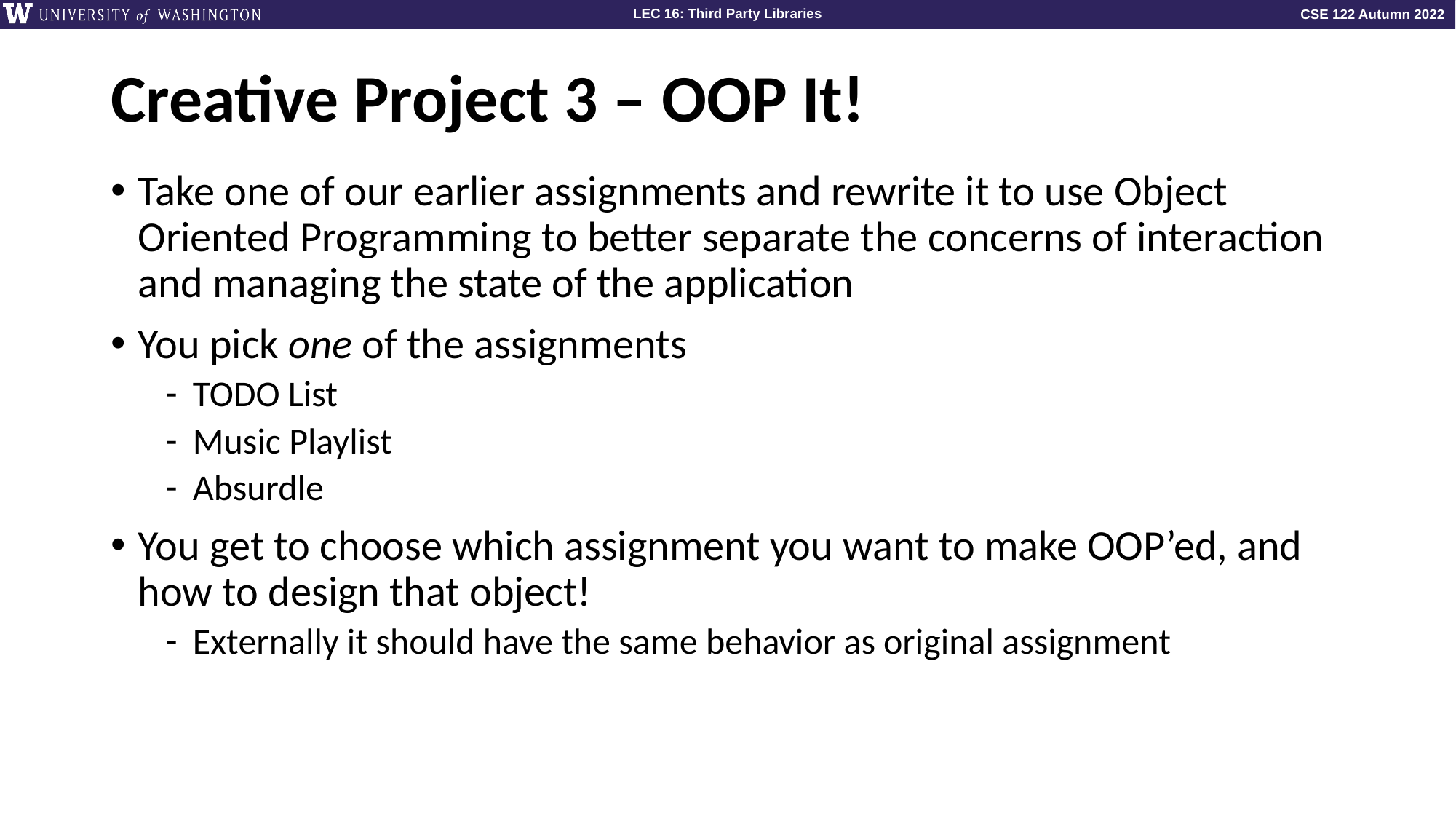

# Creative Project 3 – OOP It!
Take one of our earlier assignments and rewrite it to use Object Oriented Programming to better separate the concerns of interaction and managing the state of the application
You pick one of the assignments
TODO List
Music Playlist
Absurdle
You get to choose which assignment you want to make OOP’ed, and how to design that object!
Externally it should have the same behavior as original assignment